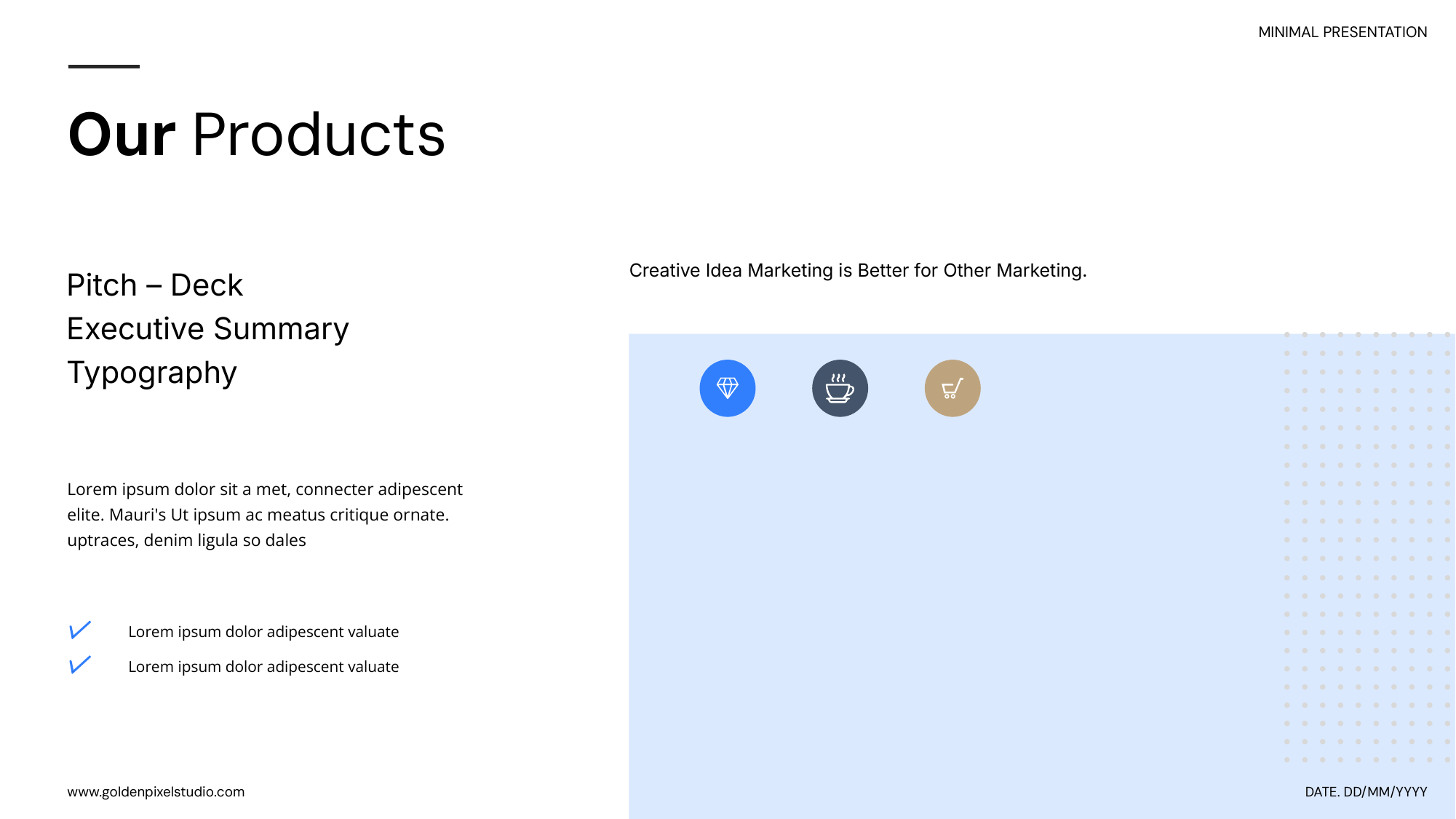

MINIMAL PRESENTATION
Our Products
Pitch – Deck Executive Summary Typography
Creative Idea Marketing is Better for Other Marketing.

Lorem ipsum dolor sit a met, connecter adipescent elite. Mauri's Ut ipsum ac meatus critique ornate. uptraces, denim ligula so dales
Lorem ipsum dolor adipescent valuate

Lorem ipsum dolor adipescent valuate

www.goldenpixelstudio.com
DATE. DD/MM/YYYY